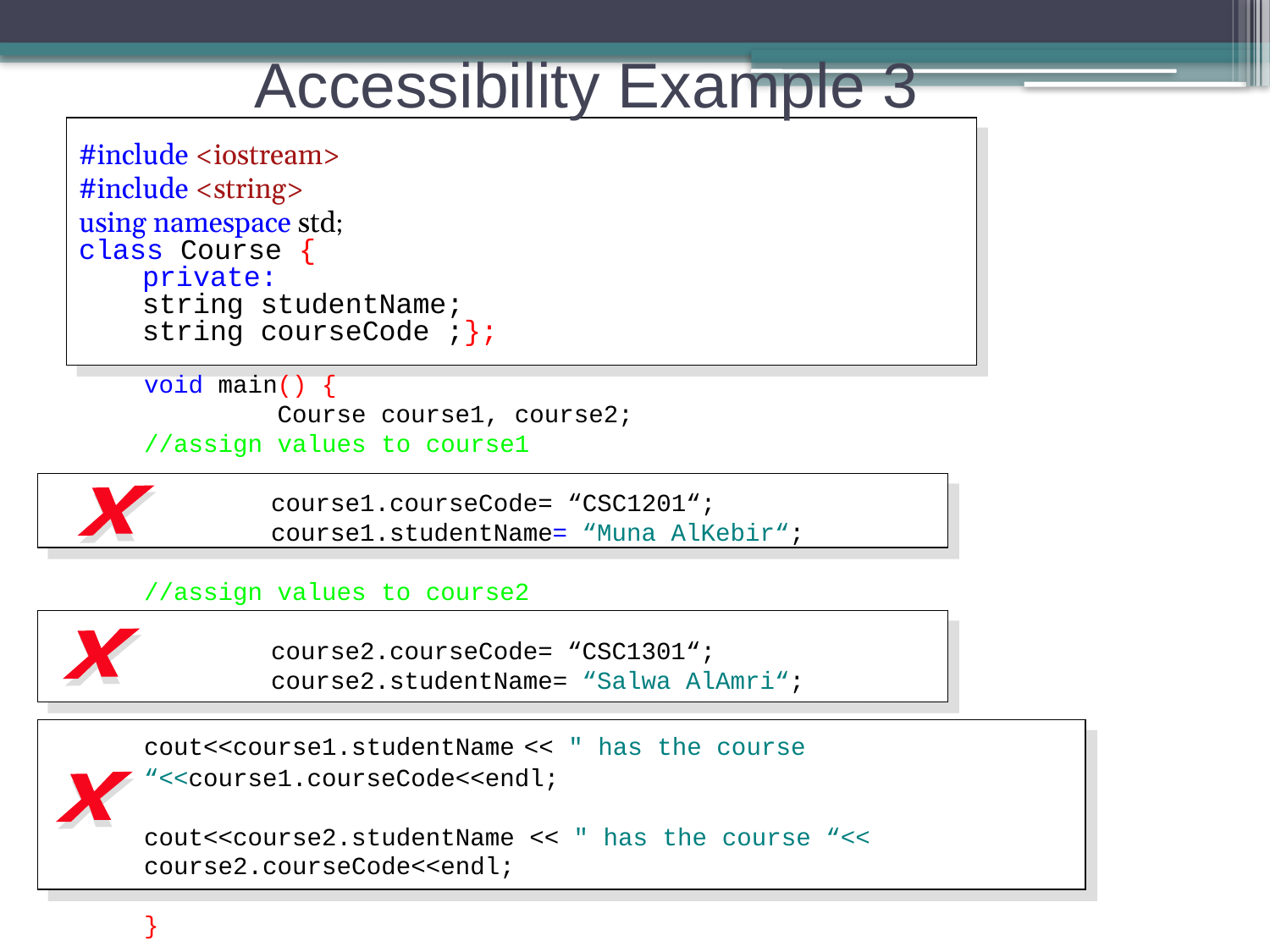

Accessibility Example 3
#include <iostream>
#include <string>
using namespace std;
class Course {
  	private:
 	string studentName;
	string courseCode ;};
void main() {
         Course course1, course2;
//assign values to course1

	course1.courseCode= “CSC1201“;
       	course1.studentName= “Muna AlKebir“;

//assign values to course2

	course2.courseCode= “CSC1301“;
       	course2.studentName= “Salwa AlAmri“;

cout<<course1.studentName << " has the course “<<course1.courseCode<<endl;

cout<<course2.studentName << " has the course “<< course2.courseCode<<endl;

}